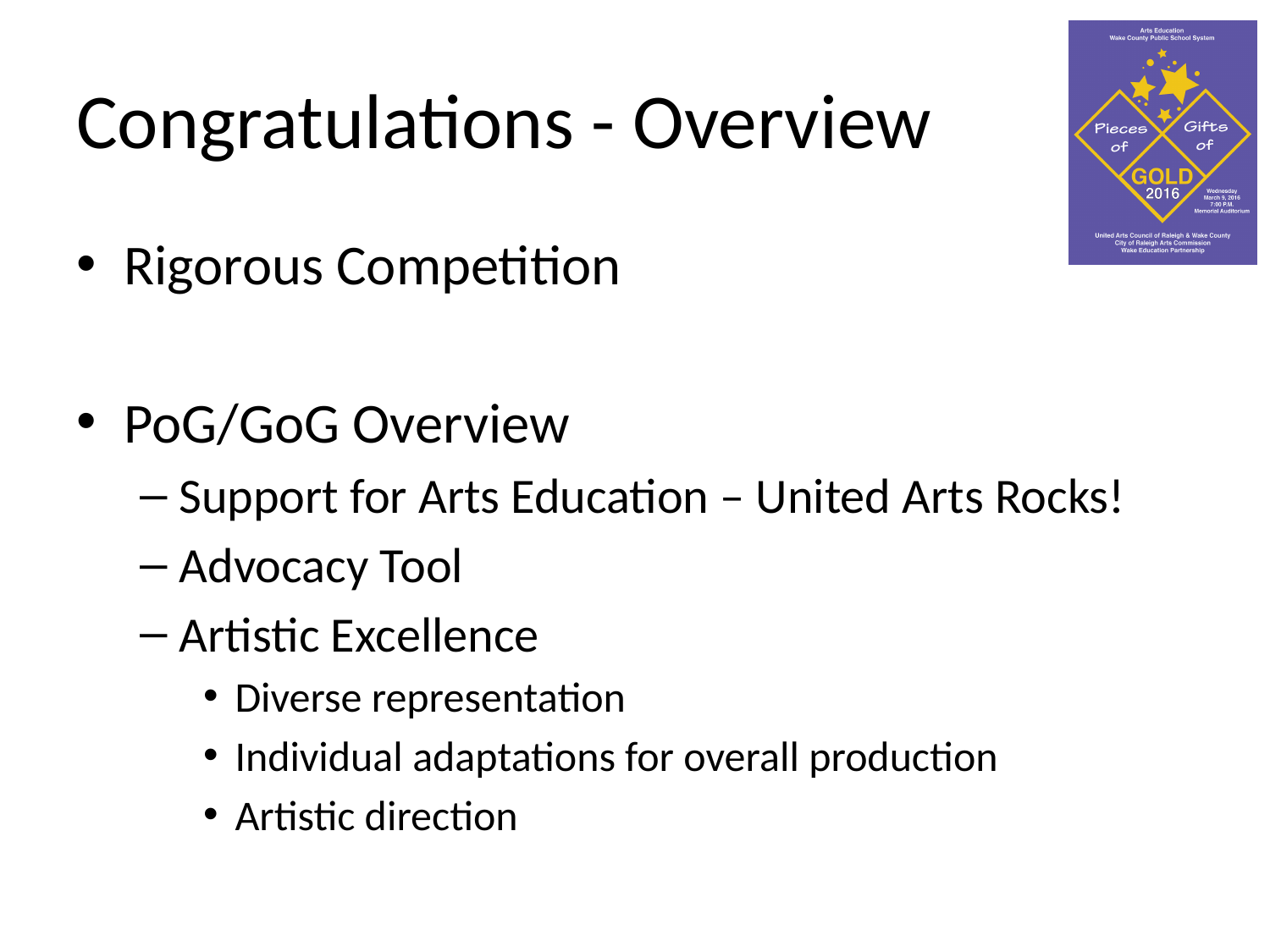

# Congratulations - Overview
Rigorous Competition

PoG/GoG Overview
Support for Arts Education – United Arts Rocks!
Advocacy Tool
Artistic Excellence
Diverse representation
Individual adaptations for overall production
Artistic direction